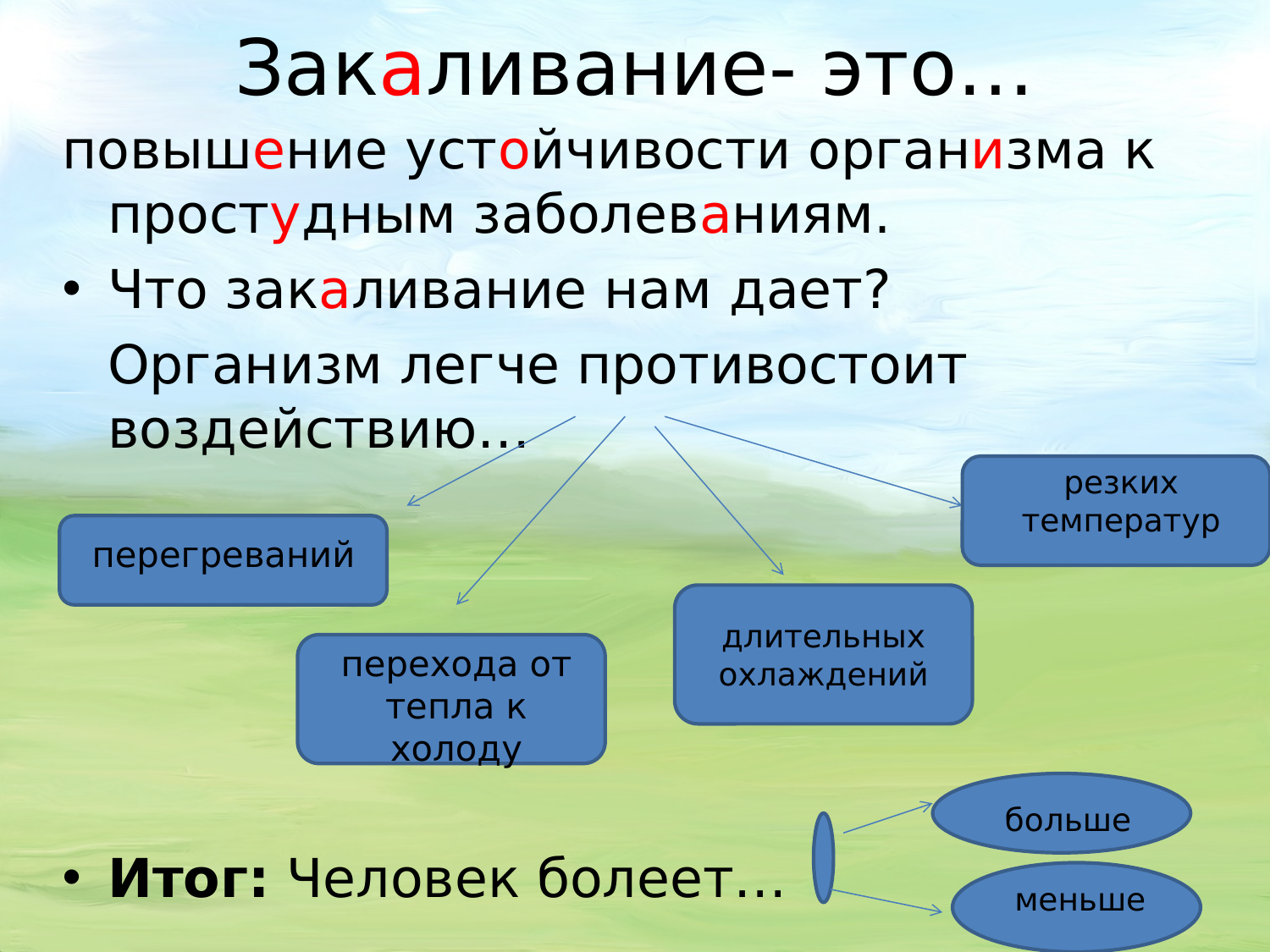

# Закаливание- это…
повышение устойчивости организма к простудным заболеваниям.
Что закаливание нам дает?
	Организм легче противостоит воздействию…

Итог: Человек болеет…

резких температур

перегреваний
длительных охлаждений

перехода от тепла к холоду

больше

меньше